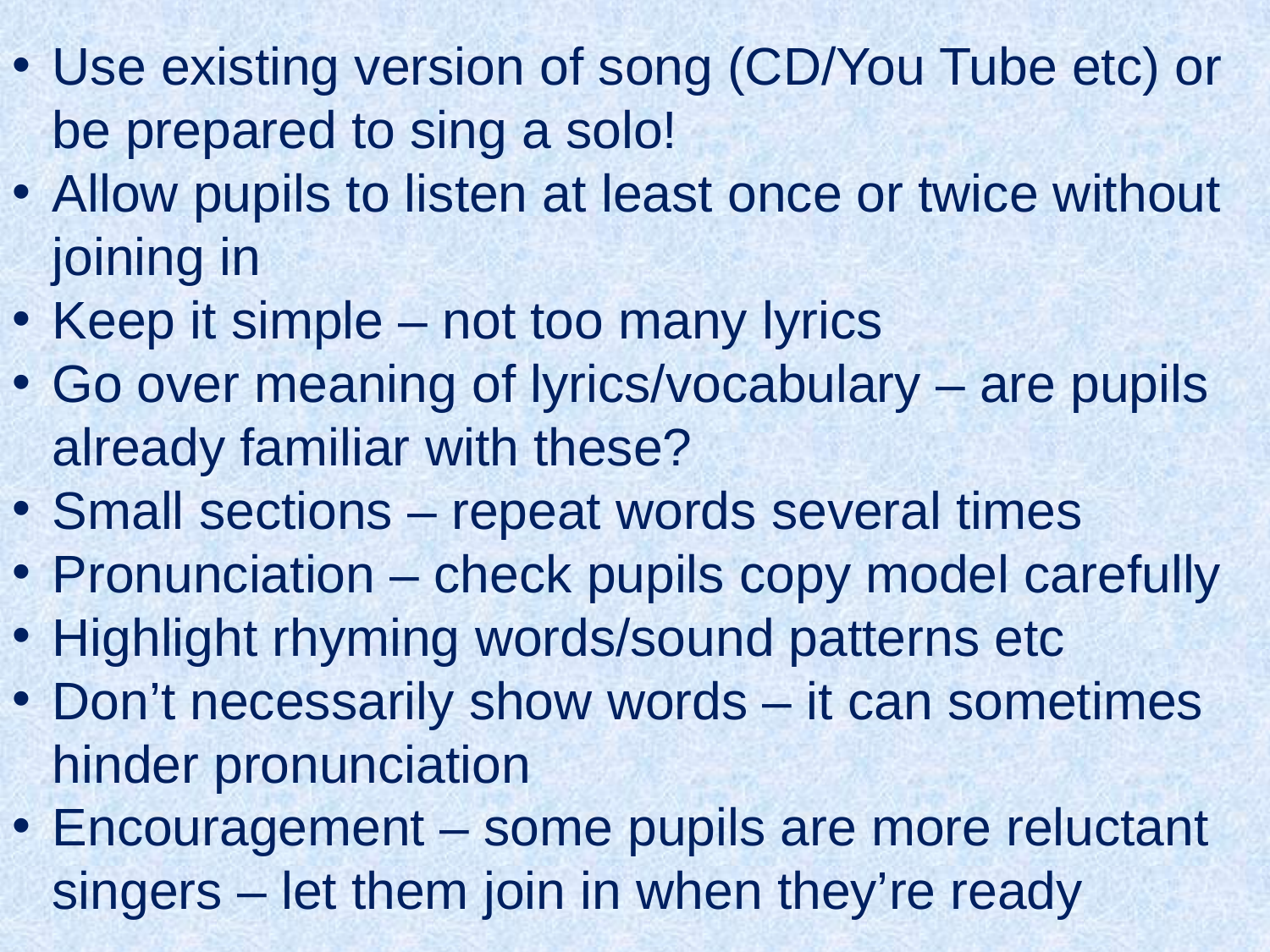

Use existing version of song (CD/You Tube etc) or be prepared to sing a solo!
Allow pupils to listen at least once or twice without joining in
Keep it simple – not too many lyrics
Go over meaning of lyrics/vocabulary – are pupils already familiar with these?
Small sections – repeat words several times
Pronunciation – check pupils copy model carefully
Highlight rhyming words/sound patterns etc
Don’t necessarily show words – it can sometimes hinder pronunciation
Encouragement – some pupils are more reluctant singers – let them join in when they’re ready